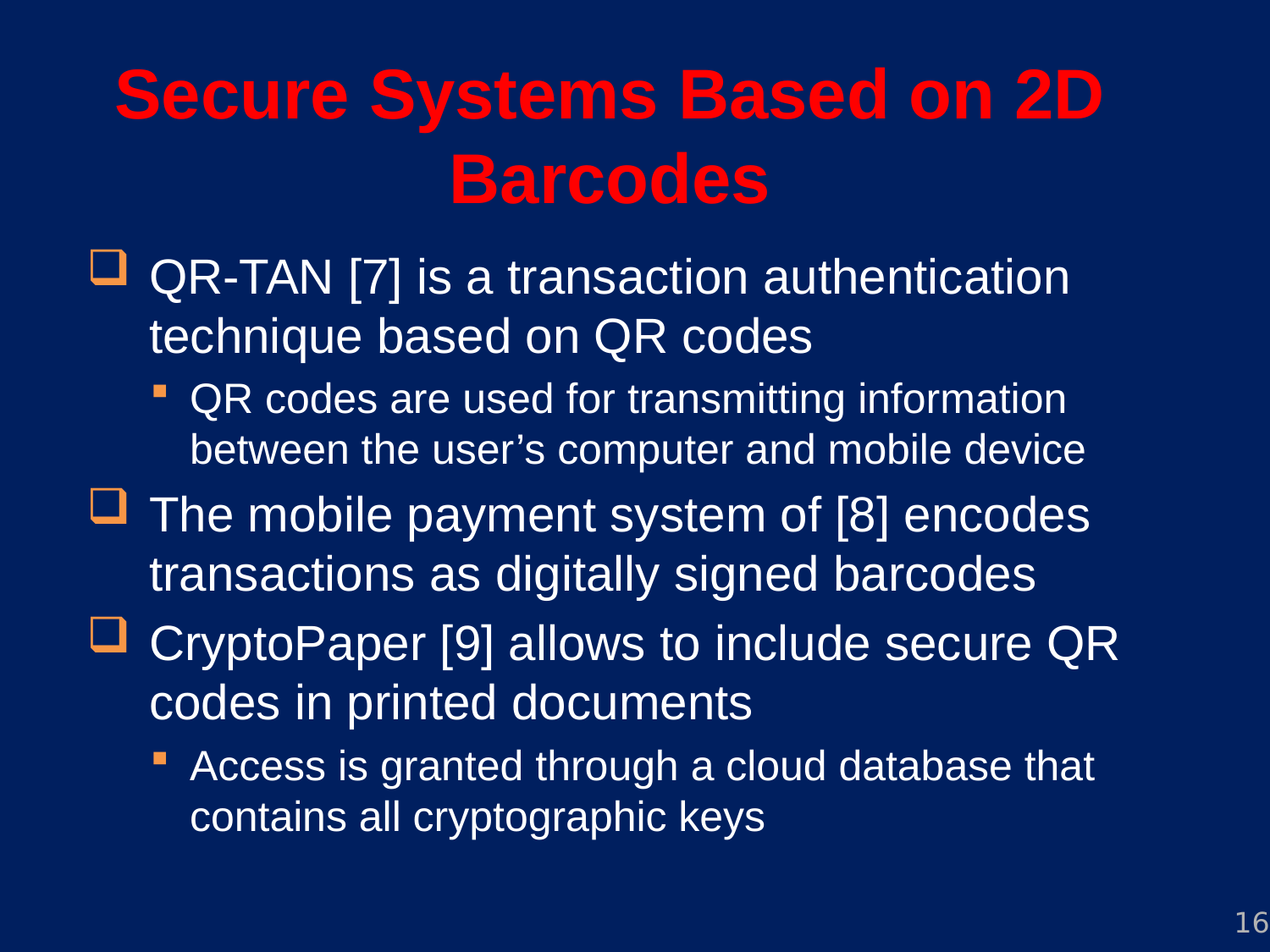

Secure Systems Based on 2D Barcodes

QR-TAN [7] is a transaction authentication technique based on QR codes
QR codes are used for transmitting information between the user’s computer and mobile device
The mobile payment system of [8] encodes transactions as digitally signed barcodes
CryptoPaper [9] allows to include secure QR codes in printed documents
Access is granted through a cloud database that contains all cryptographic keys

16